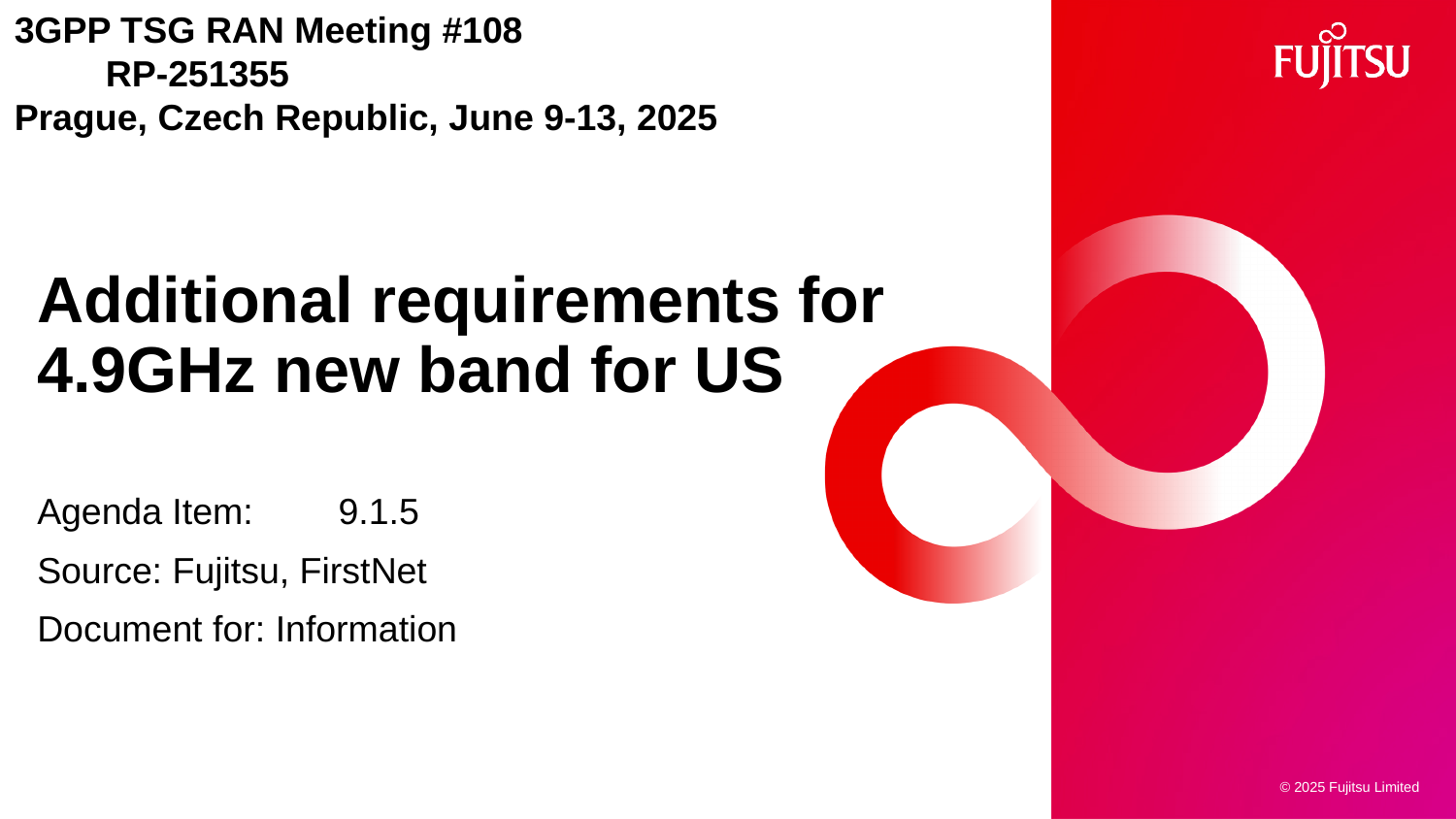

3GPP TSG RAN Meeting #108	 			          RP-251355
Prague, Czech Republic, June 9-13, 2025
# Additional requirements for 4.9GHz new band for US
Agenda Item:	 9.1.5
Source: Fujitsu, FirstNet
Document for: Information
1
© 2025 Fujitsu Limited